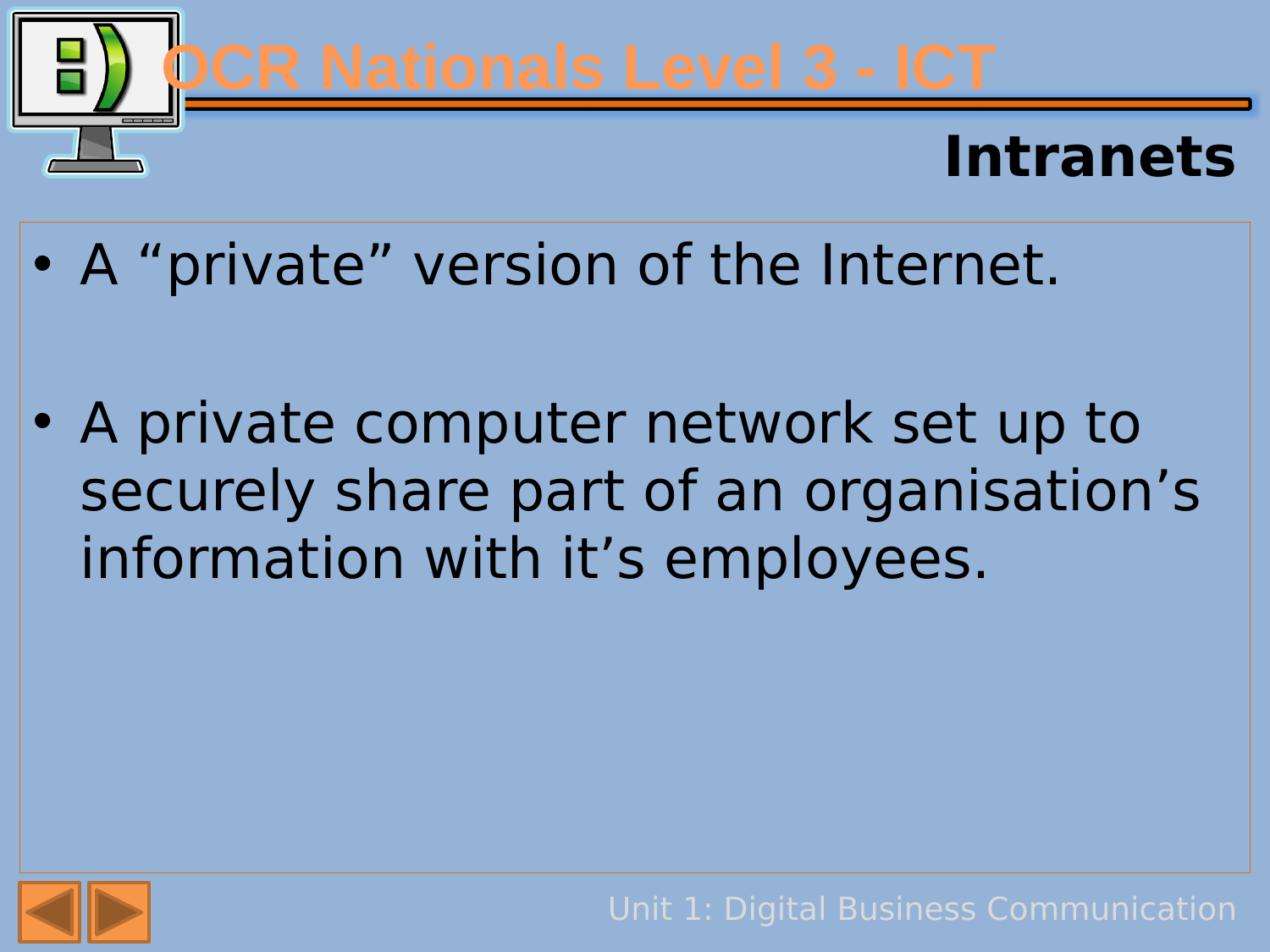

# Intranets
A “private” version of the Internet.

A private computer network set up to securely share part of an organisation’s information with it’s employees.